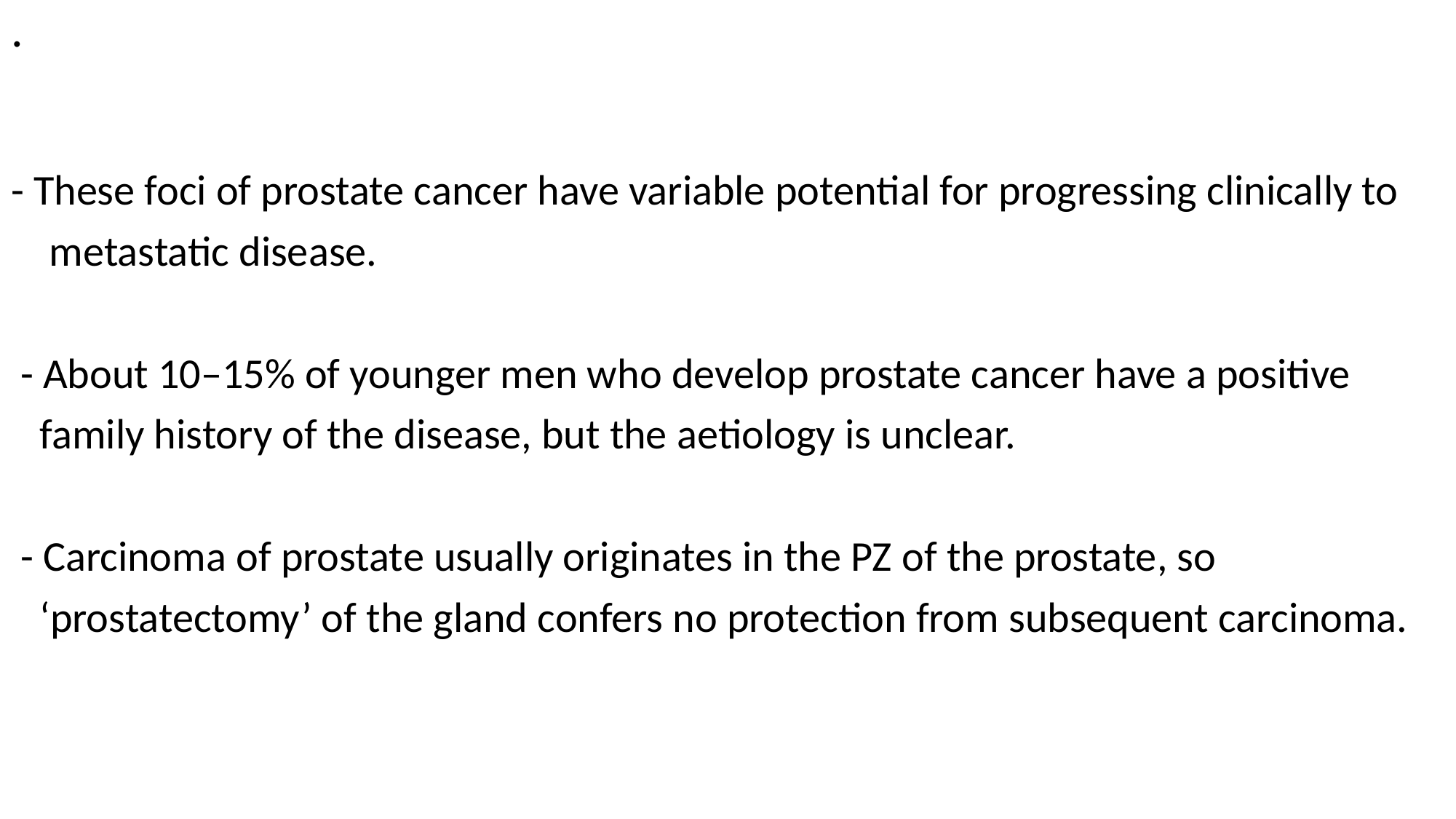

# .

- These foci of prostate cancer have variable potential for progressing clinically to
    metastatic disease.

 - About 10–15% of younger men who develop prostate cancer have a positive
   family history of the disease, but the aetiology is unclear.

 - Carcinoma of prostate usually originates in the PZ of the prostate, so
   ‘prostatectomy’ of the gland confers no protection from subsequent carcinoma.